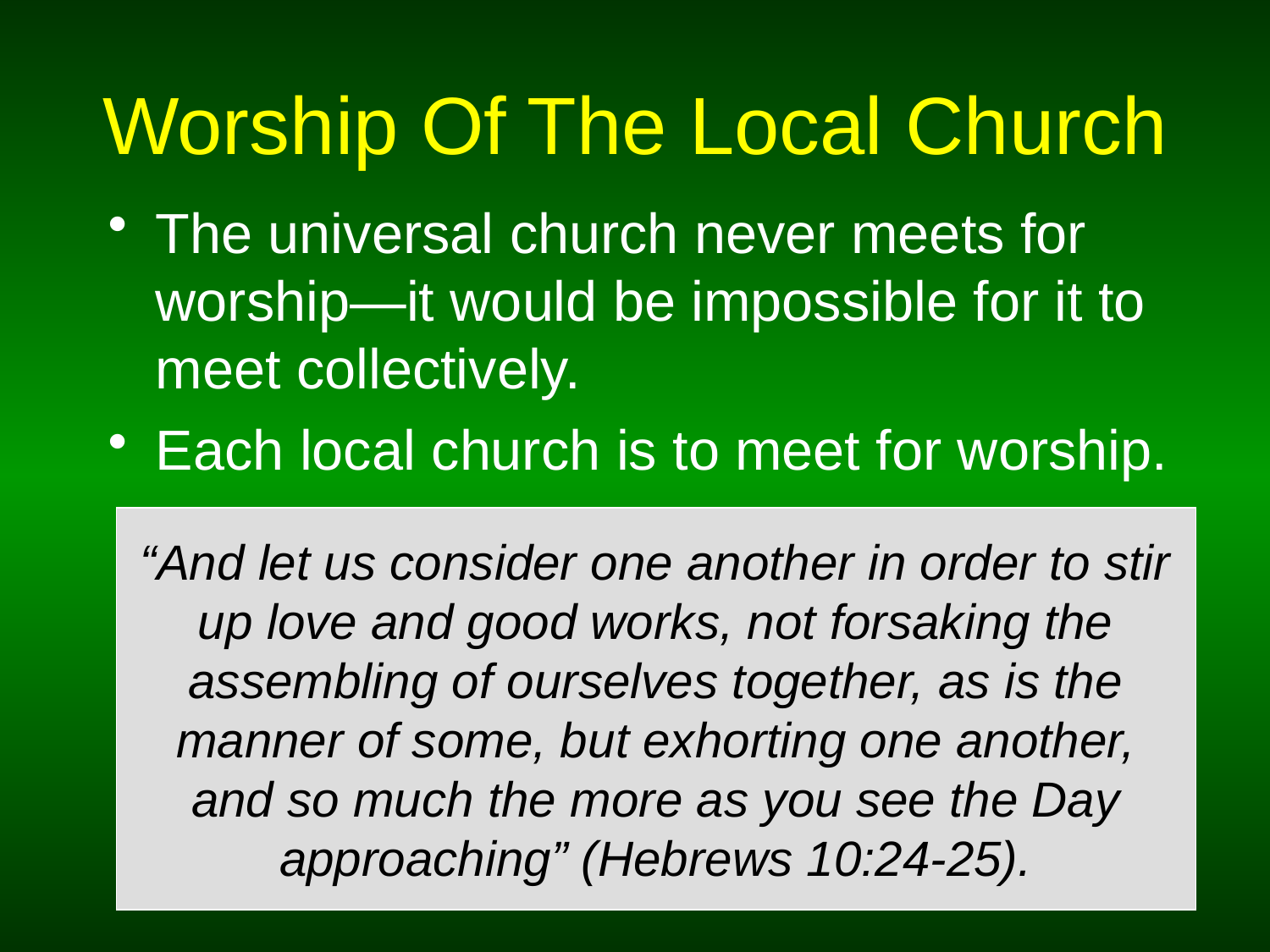

# Worship Of The Local Church
The universal church never meets for worship—it would be impossible for it to meet collectively.
Each local church is to meet for worship.
“And let us consider one another in order to stir up love and good works, not forsaking the assembling of ourselves together, as is the manner of some, but exhorting one another, and so much the more as you see the Day approaching” (Hebrews 10:24-25).